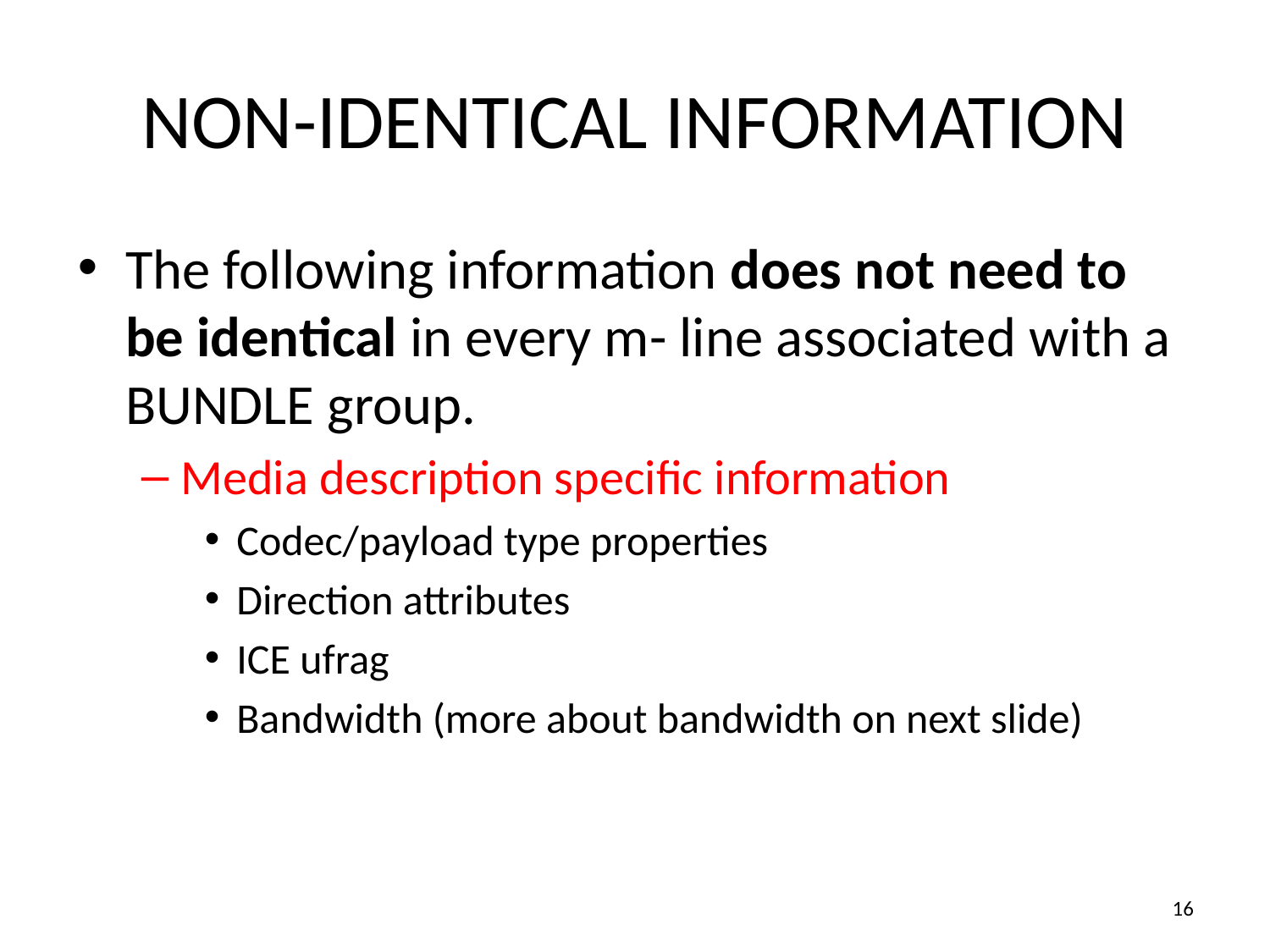

# NON-IDENTICAL INFORMATION
The following information does not need to be identical in every m- line associated with a BUNDLE group.
Media description specific information
Codec/payload type properties
Direction attributes
ICE ufrag
Bandwidth (more about bandwidth on next slide)

16